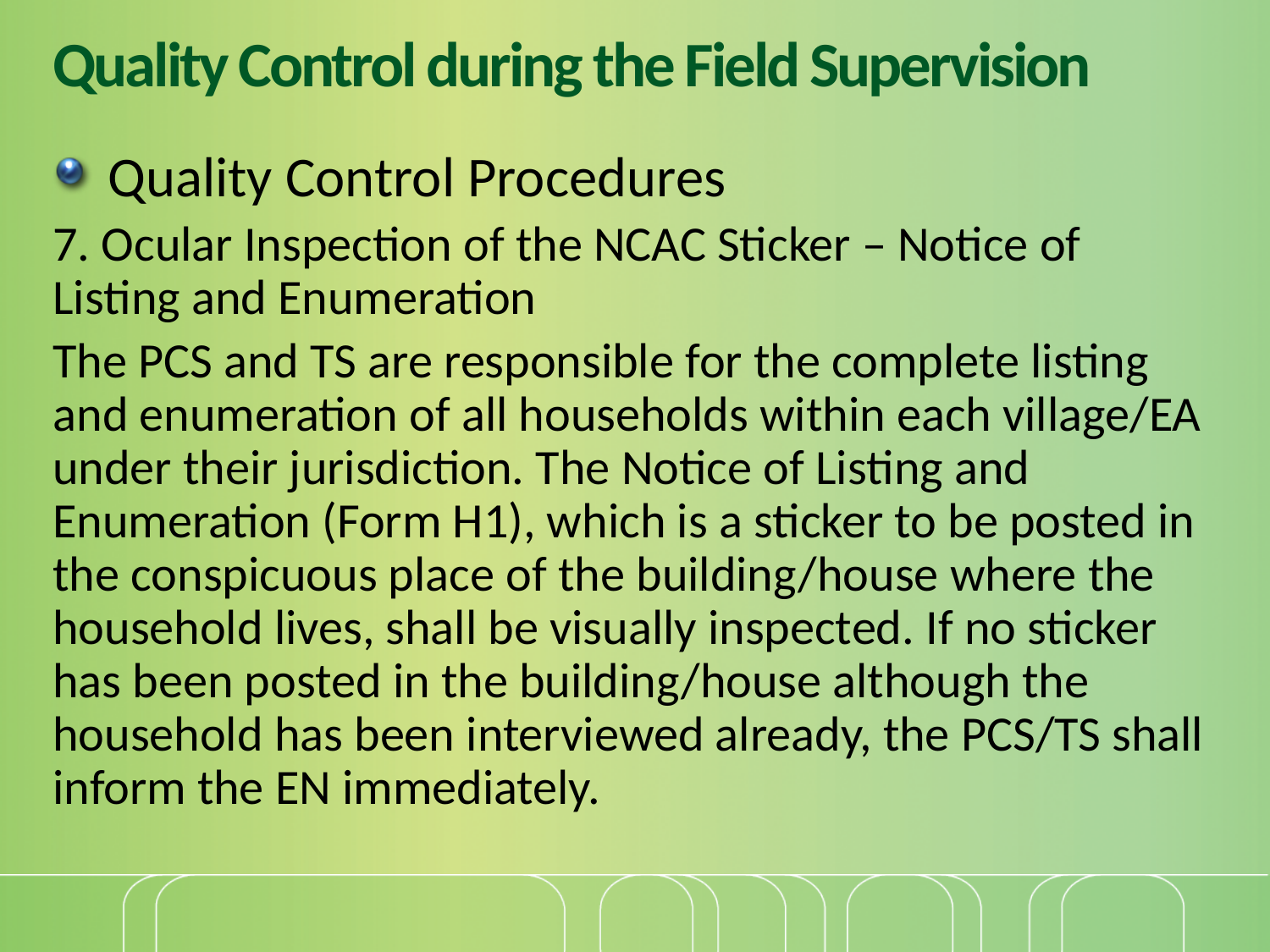

# Quality Control during the Field Supervision
Quality Control Procedures
7. Ocular Inspection of the NCAC Sticker – Notice of Listing and Enumeration
The PCS and TS are responsible for the complete listing and enumeration of all households within each village/EA under their jurisdiction. The Notice of Listing and Enumeration (Form H1), which is a sticker to be posted in the conspicuous place of the building/house where the household lives, shall be visually inspected. If no sticker has been posted in the building/house although the household has been interviewed already, the PCS/TS shall inform the EN immediately.